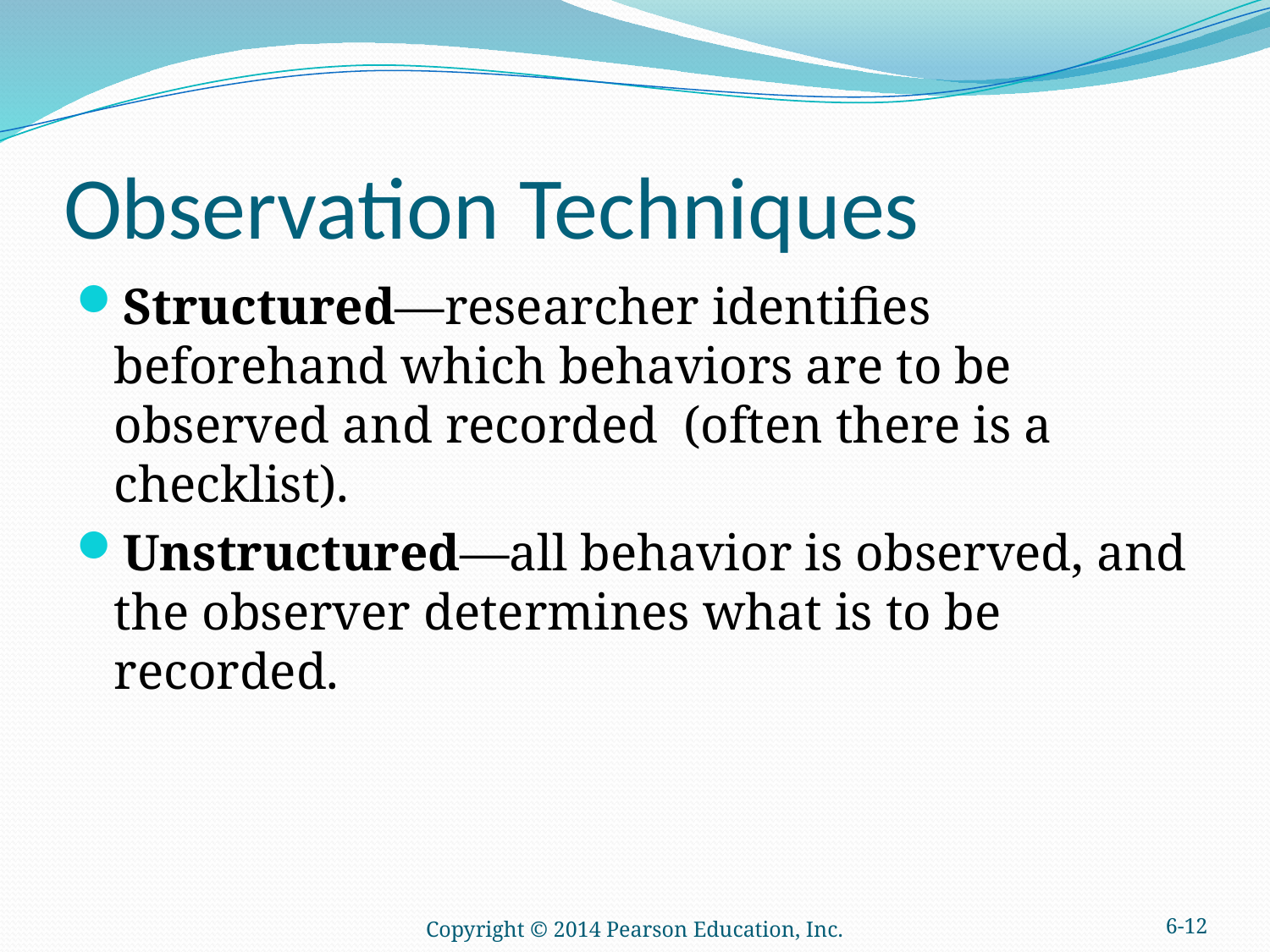

# Observation Techniques
Structured—researcher identifies beforehand which behaviors are to be observed and recorded  (often there is a checklist).
Unstructured—all behavior is observed, and the observer determines what is to be recorded.